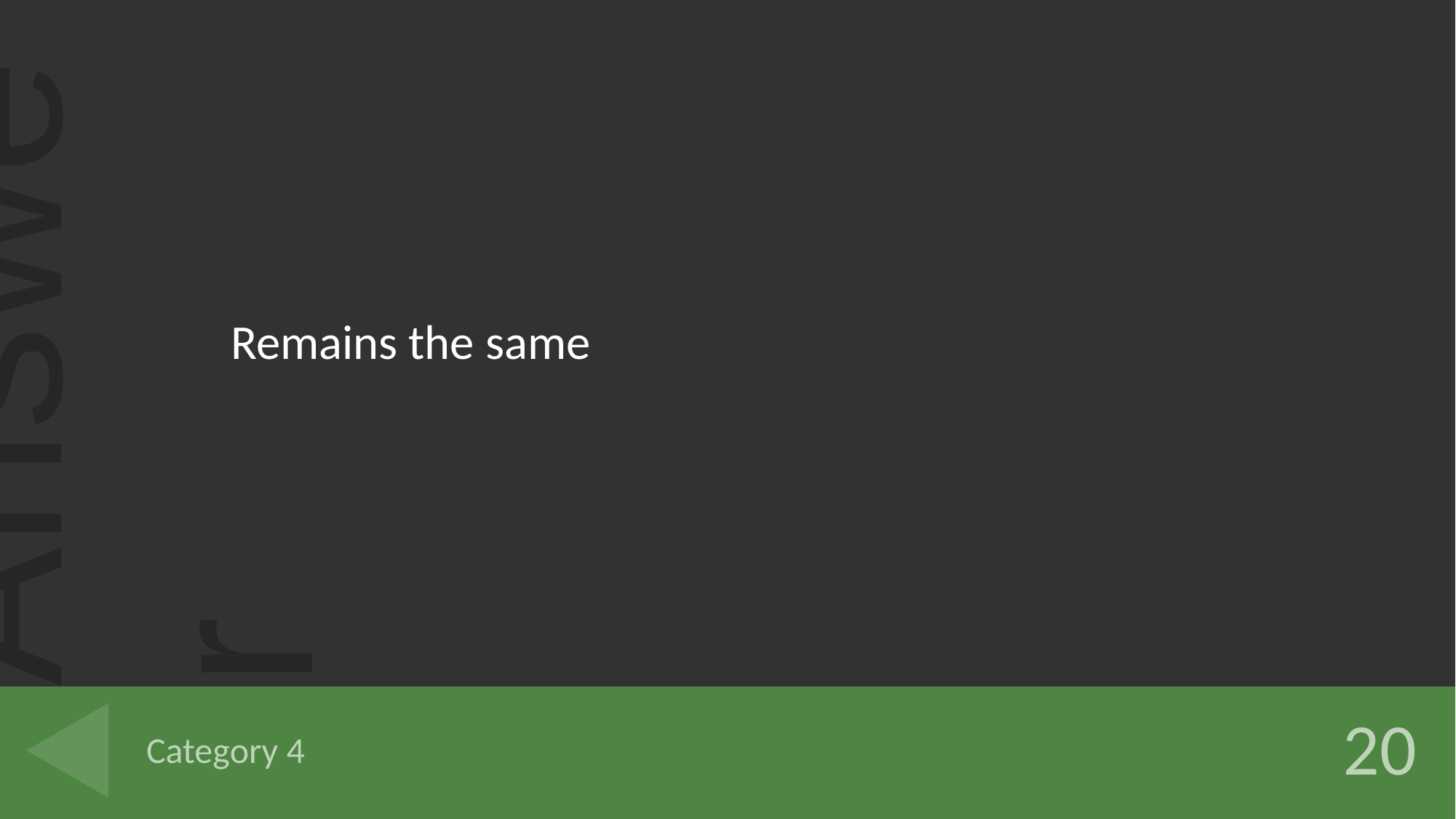

Remains the same
# Category 4
20